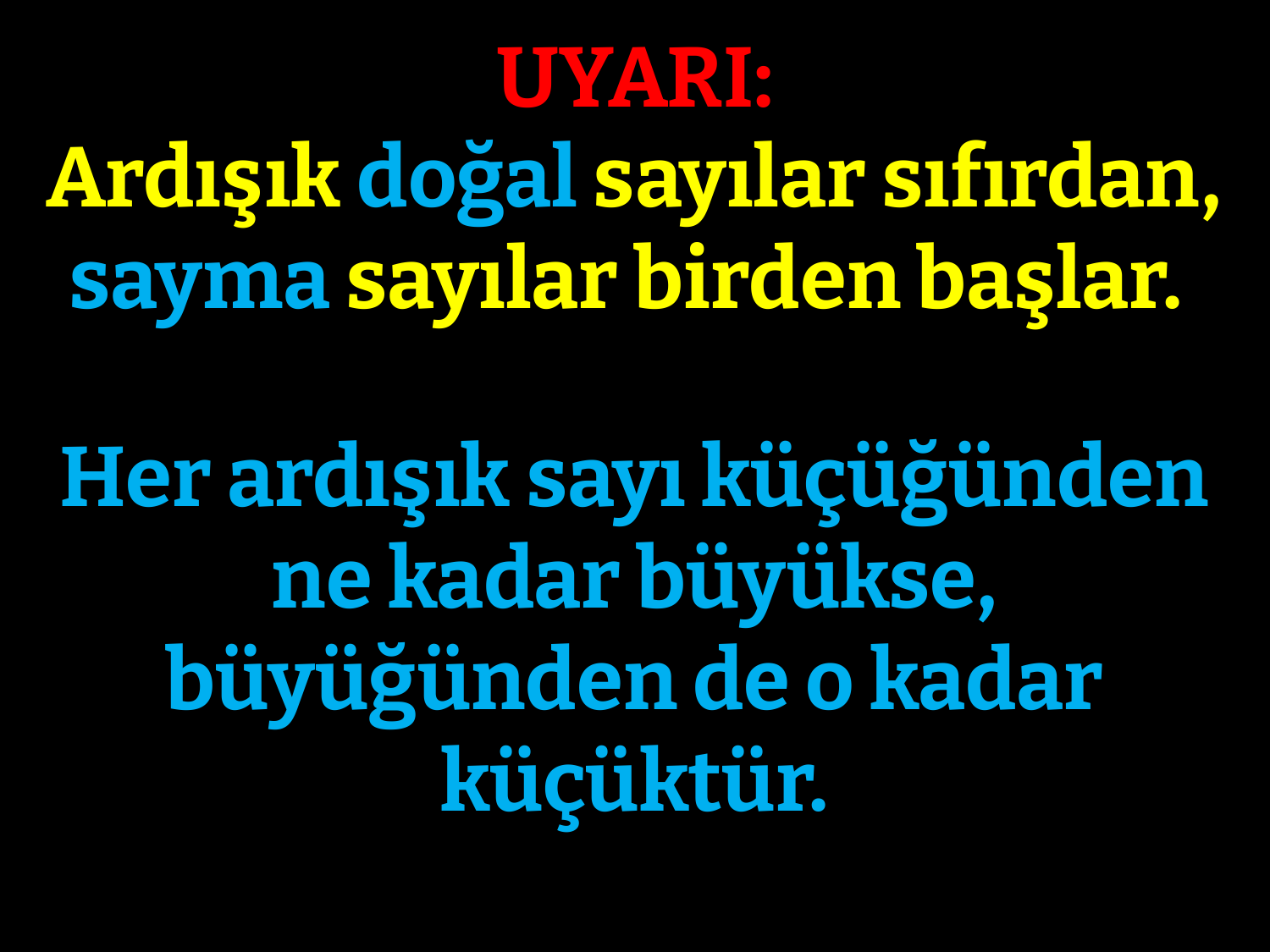

UYARI:
Ardışık doğal sayılar sıfırdan, sayma sayılar birden başlar.
#
Her ardışık sayı küçüğünden ne kadar büyükse, büyüğünden de o kadar küçüktür.